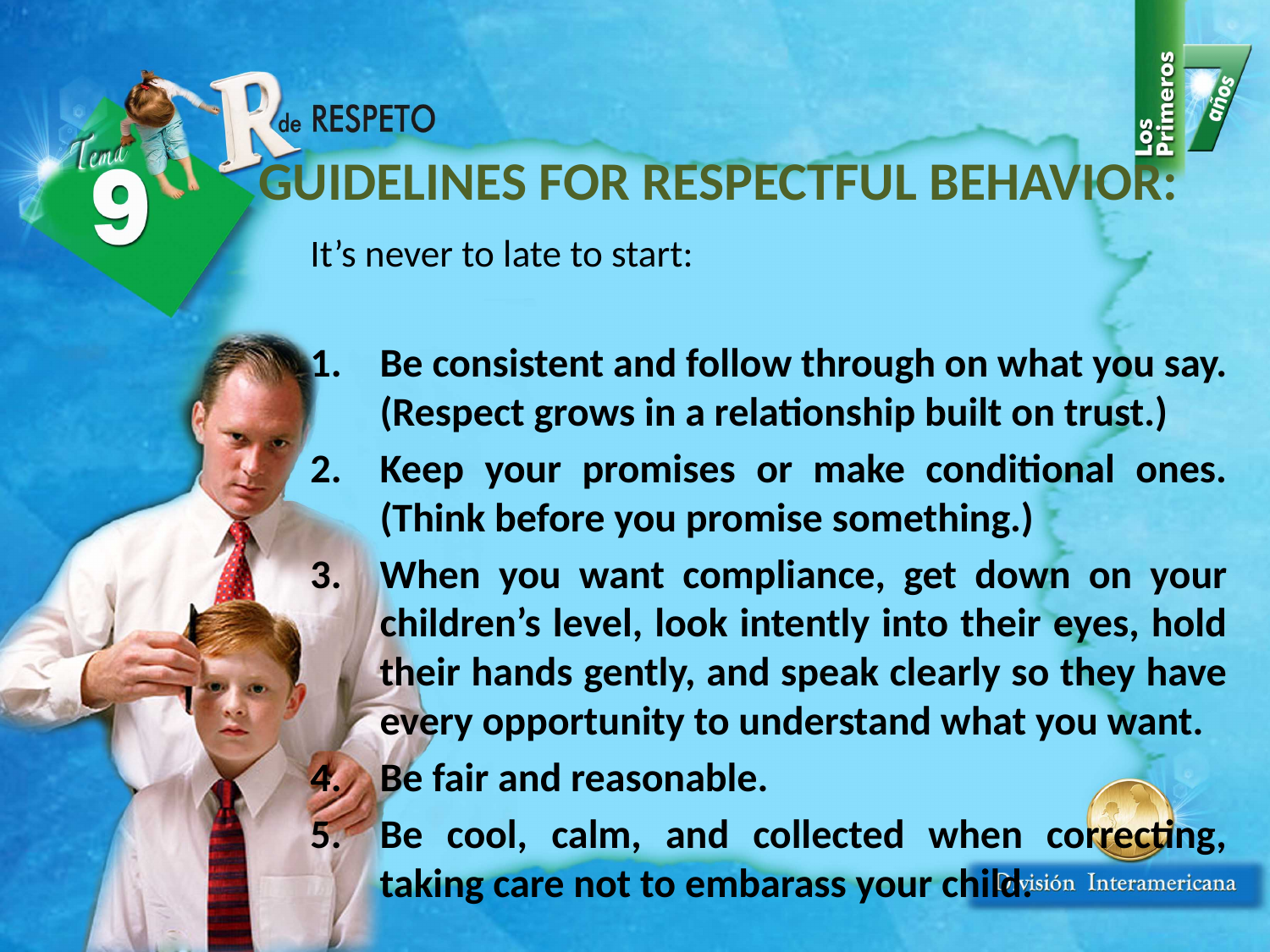

# GUIDELINES FOR RESPECTFUL BEHAVIOR:
It’s never to late to start:

Be consistent and follow through on what you say. (Respect grows in a relationship built on trust.)
Keep your promises or make conditional ones. (Think before you promise something.)
When you want compliance, get down on your children’s level, look intently into their eyes, hold their hands gently, and speak clearly so they have every opportunity to understand what you want.
Be fair and reasonable.
Be cool, calm, and collected when correcting, taking care not to embarass your child.